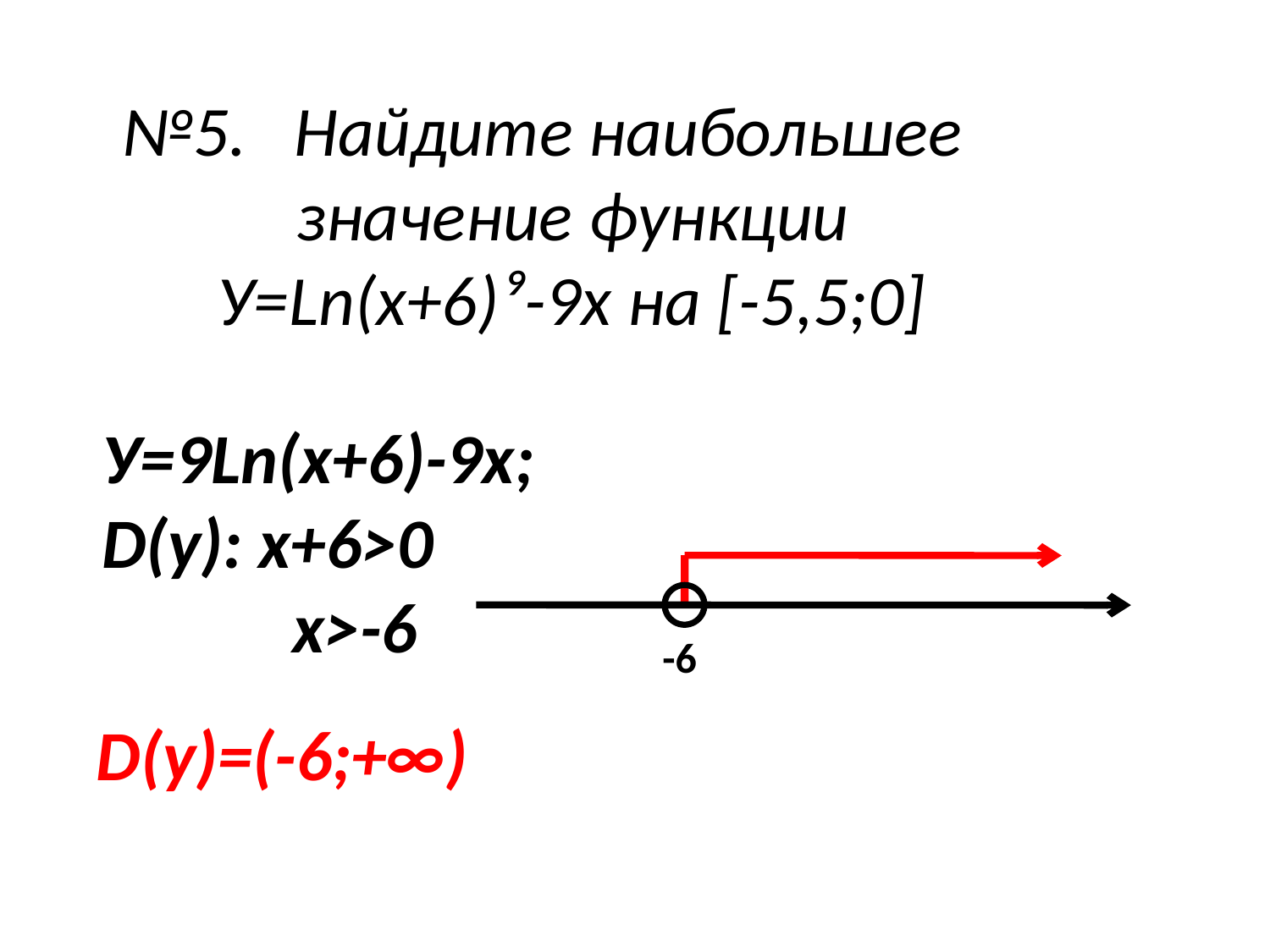

№5.   Найдите наибольшее
           значение функции
      У=Ln(х+6)⁹-9х на [-5,5;0]
У=9Ln(х+6)-9х;
D(у): х+6>0
            х>-6

-6
D(у)=(-6;+∞)